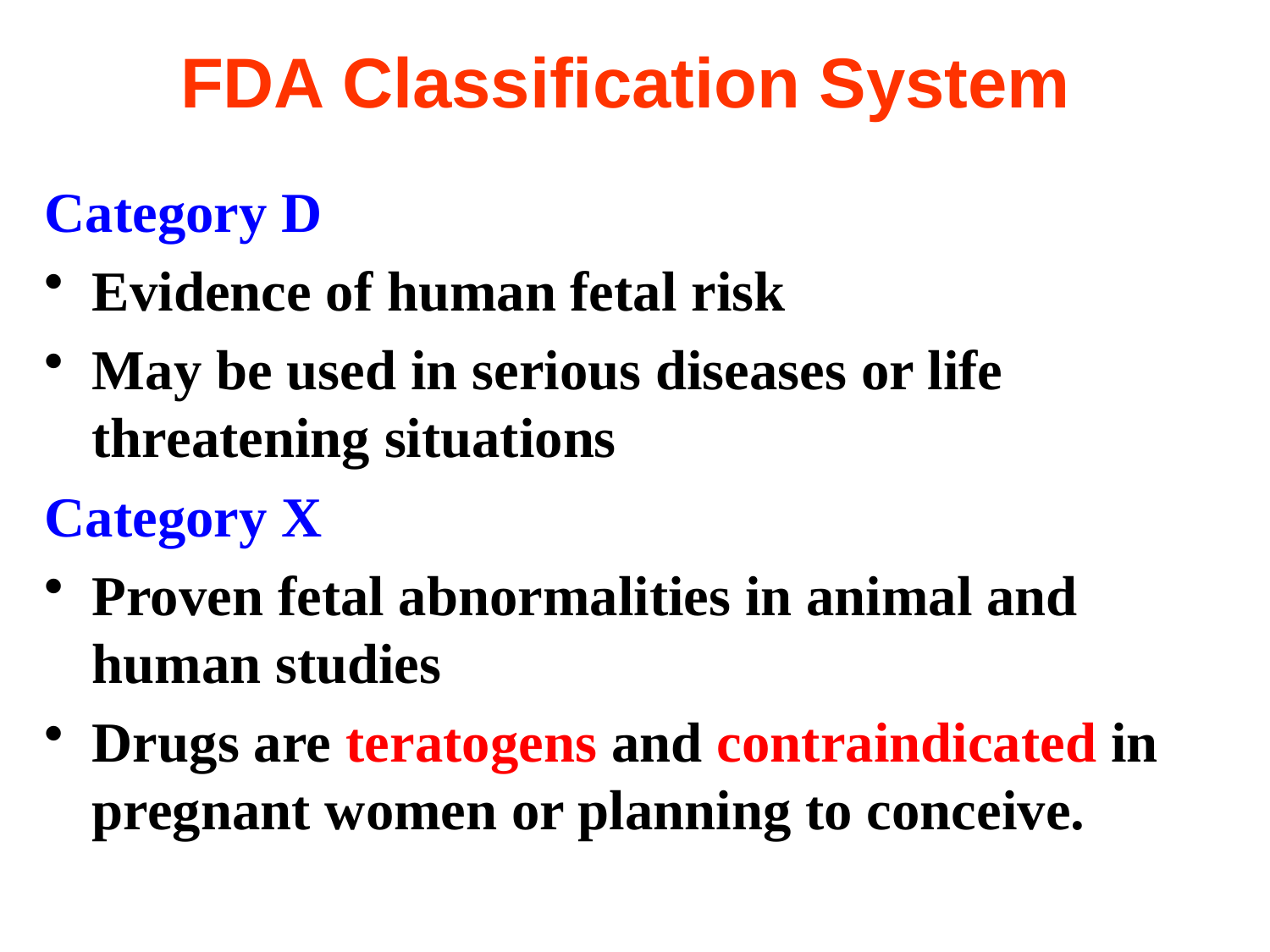

# FDA Classification System
Category D
Evidence of human fetal risk
May be used in serious diseases or life threatening situations
Category X
Proven fetal abnormalities in animal and human studies
Drugs are teratogens and contraindicated in pregnant women or planning to conceive.